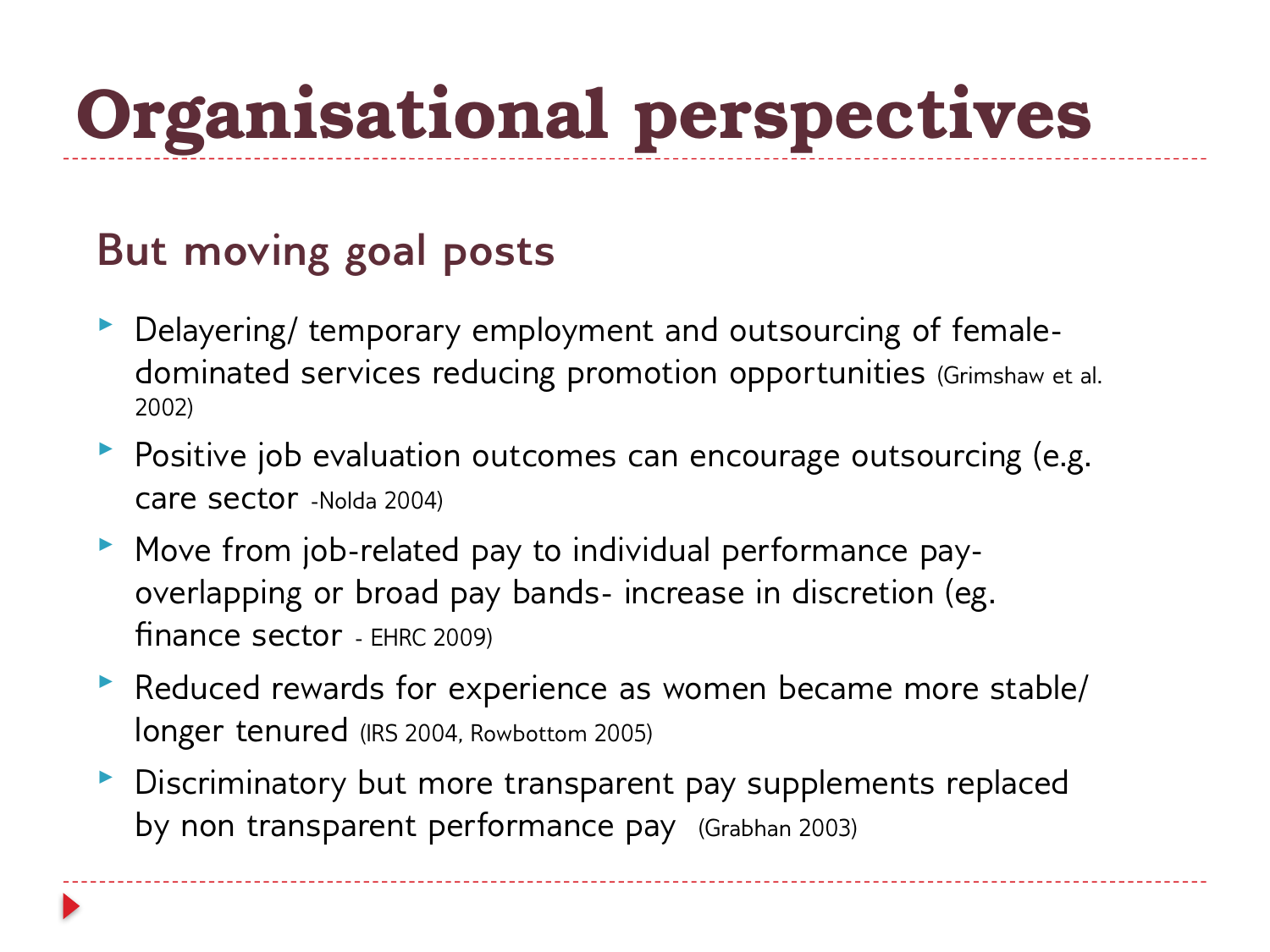

# Organisational perspectives
But moving goal posts
Delayering/ temporary employment and outsourcing of female-dominated services reducing promotion opportunities (Grimshaw et al. 2002)
Positive job evaluation outcomes can encourage outsourcing (e.g. care sector -Nolda 2004)
Move from job-related pay to individual performance pay- overlapping or broad pay bands- increase in discretion (eg. finance sector - EHRC 2009)
Reduced rewards for experience as women became more stable/ longer tenured (IRS 2004, Rowbottom 2005)
Discriminatory but more transparent pay supplements replaced by non transparent performance pay  (Grabhan 2003)